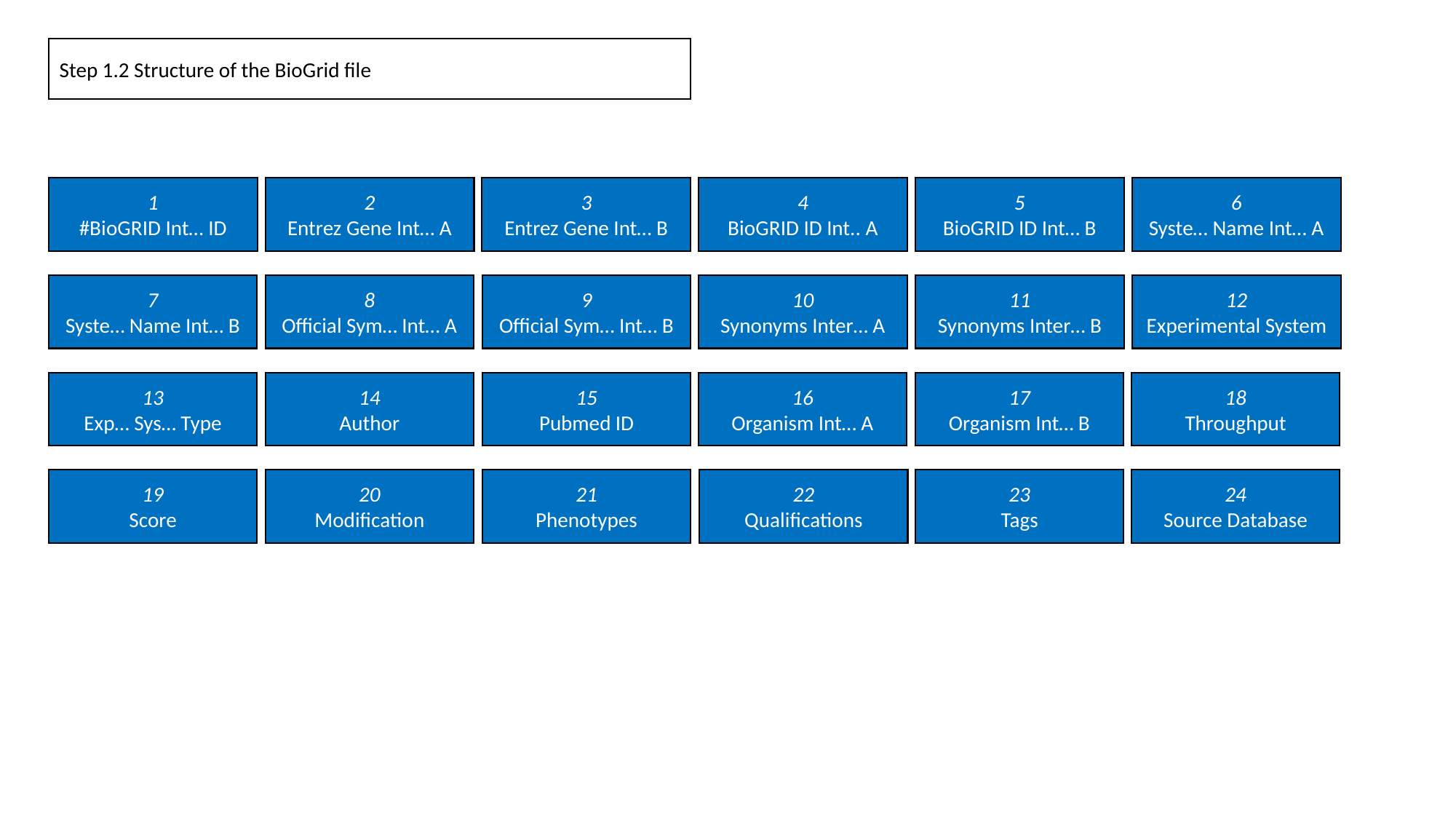

Step 1.2 Structure of the BioGrid file
1
#BioGRID Int… ID
2
Entrez Gene Int… A
3
Entrez Gene Int… B
4
BioGRID ID Int.. A
5
BioGRID ID Int… B
6
Syste… Name Int… A
7
Syste… Name Int… B
8
Official Sym… Int… A
9
Official Sym… Int… B
10
Synonyms Inter… A
11
Synonyms Inter… B
12
Experimental System
13
Exp… Sys… Type
14
Author
15
Pubmed ID
16
Organism Int… A
17
Organism Int… B
18
Throughput
19
Score
20
Modification
21
Phenotypes
22
Qualifications
23
Tags
24
Source Database